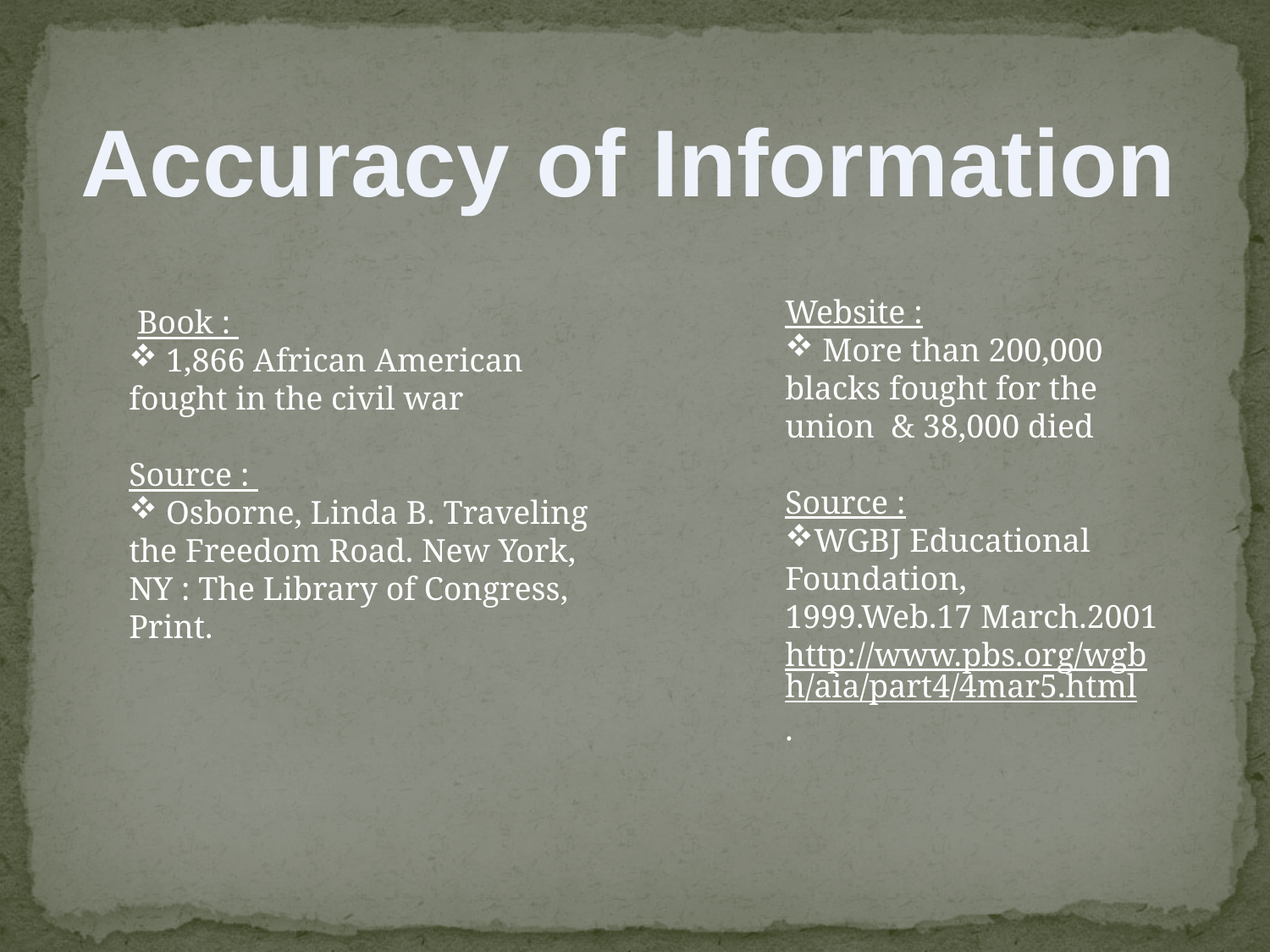

Accuracy of Information
Website :
 More than 200,000 blacks fought for the union  & 38,000 died

Source :
WGBJ Educational Foundation, 1999.Web.17 March.2001
http://www.pbs.org/wgbh/aia/part4/4mar5.html.
 Book :
 1,866 African American fought in the civil war

Source :
 Osborne, Linda B. Traveling the Freedom Road. New York, NY : The Library of Congress, Print.